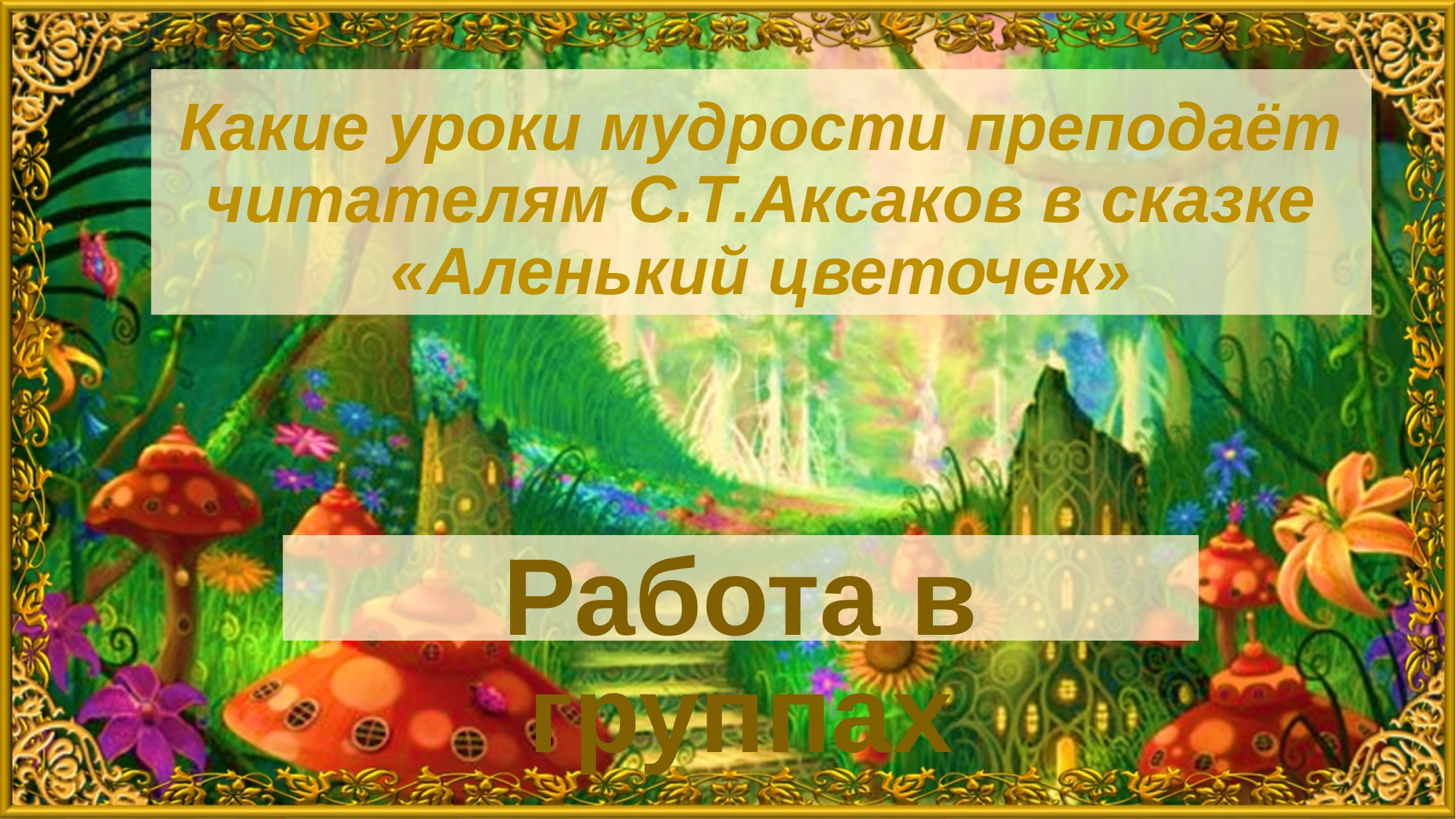

# Какие уроки мудрости преподаёт читателям С.Т.Аксаков в сказке «Аленький цветочек»
Работа в группах